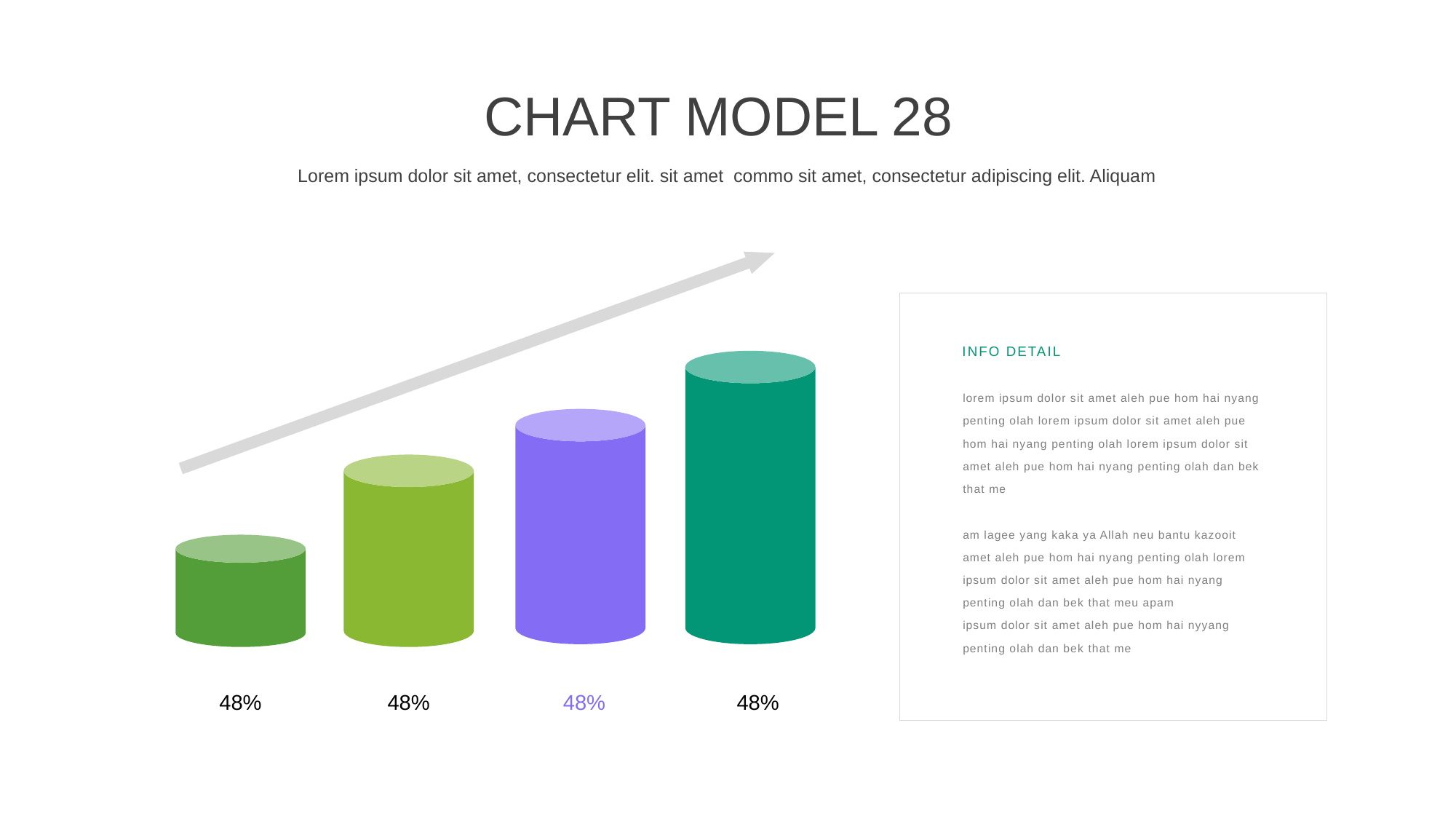

CHART MODEL 28
Lorem ipsum dolor sit amet, consectetur elit. sit amet  commo sit amet, consectetur adipiscing elit. Aliquam

info detail

lorem ipsum dolor sit amet aleh pue hom hai nyang penting olah lorem ipsum dolor sit amet aleh pue hom hai nyang penting olah lorem ipsum dolor sit amet aleh pue hom hai nyang penting olah dan bek that me

am lagee yang kaka ya Allah neu bantu kazooit amet aleh pue hom hai nyang penting olah lorem ipsum dolor sit amet aleh pue hom hai nyang penting olah dan bek that meu apam
ipsum dolor sit amet aleh pue hom hai nyyang penting olah dan bek that me

48%
48%
48%
48%